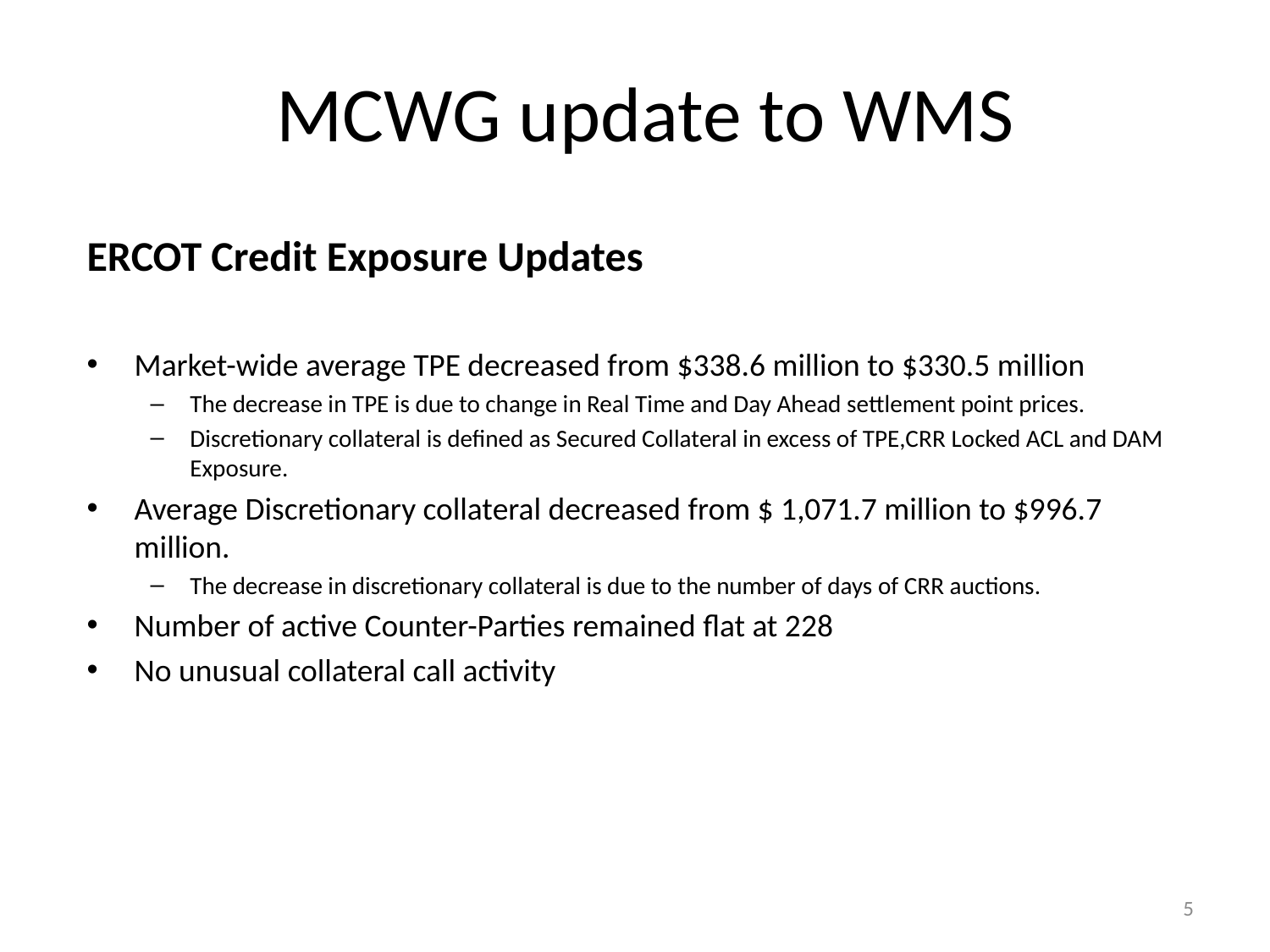

# MCWG update to WMS
ERCOT Credit Exposure Updates

Market-wide average TPE decreased from $338.6 million to $330.5 million
The decrease in TPE is due to change in Real Time and Day Ahead settlement point prices.
Discretionary collateral is defined as Secured Collateral in excess of TPE,CRR Locked ACL and DAM Exposure.
Average Discretionary collateral decreased from $ 1,071.7 million to $996.7 million.
The decrease in discretionary collateral is due to the number of days of CRR auctions.
Number of active Counter-Parties remained flat at 228
No unusual collateral call activity

5